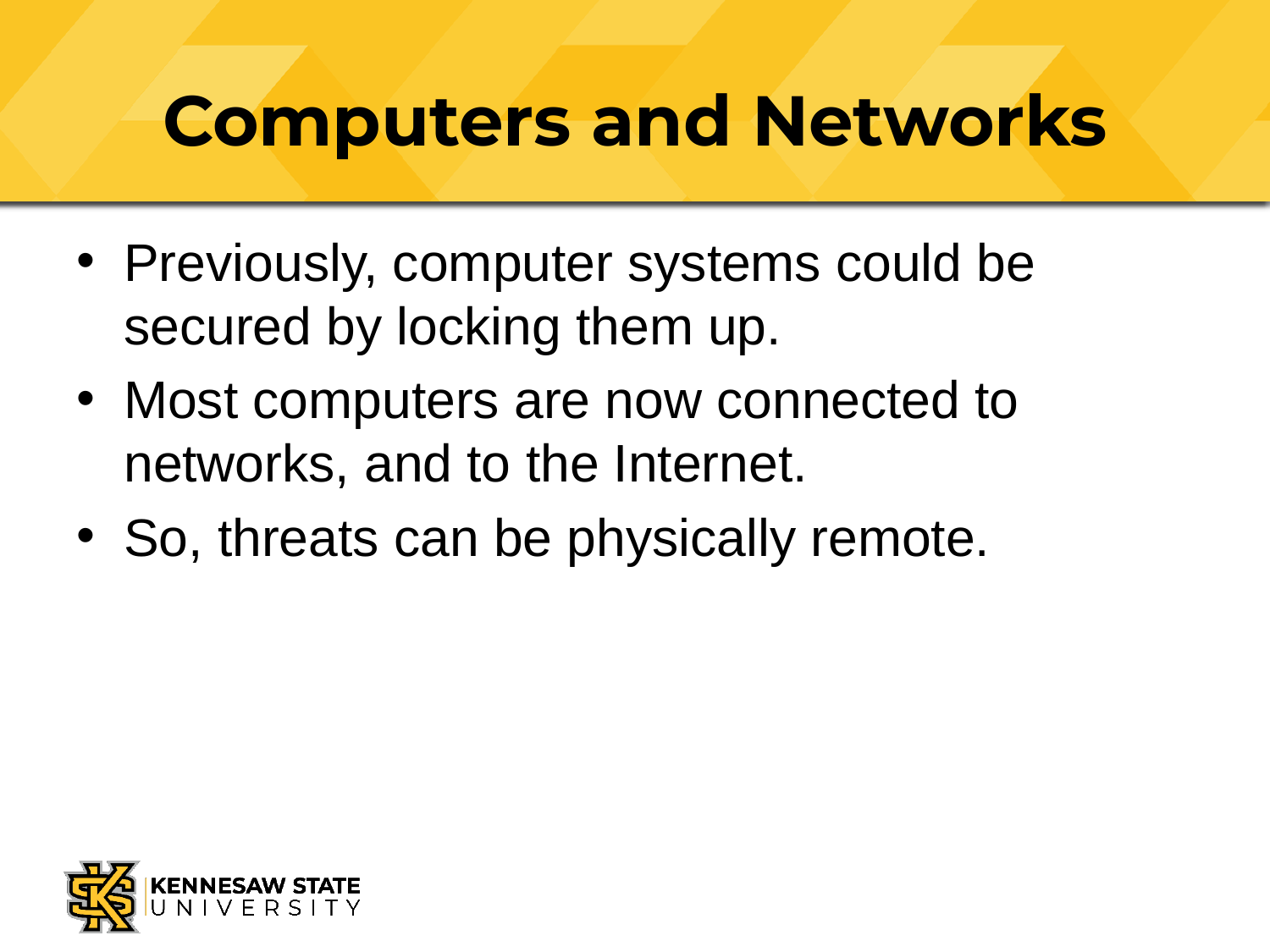

# Computers and Networks
Previously, computer systems could be secured by locking them up.
Most computers are now connected to networks, and to the Internet.
So, threats can be physically remote.